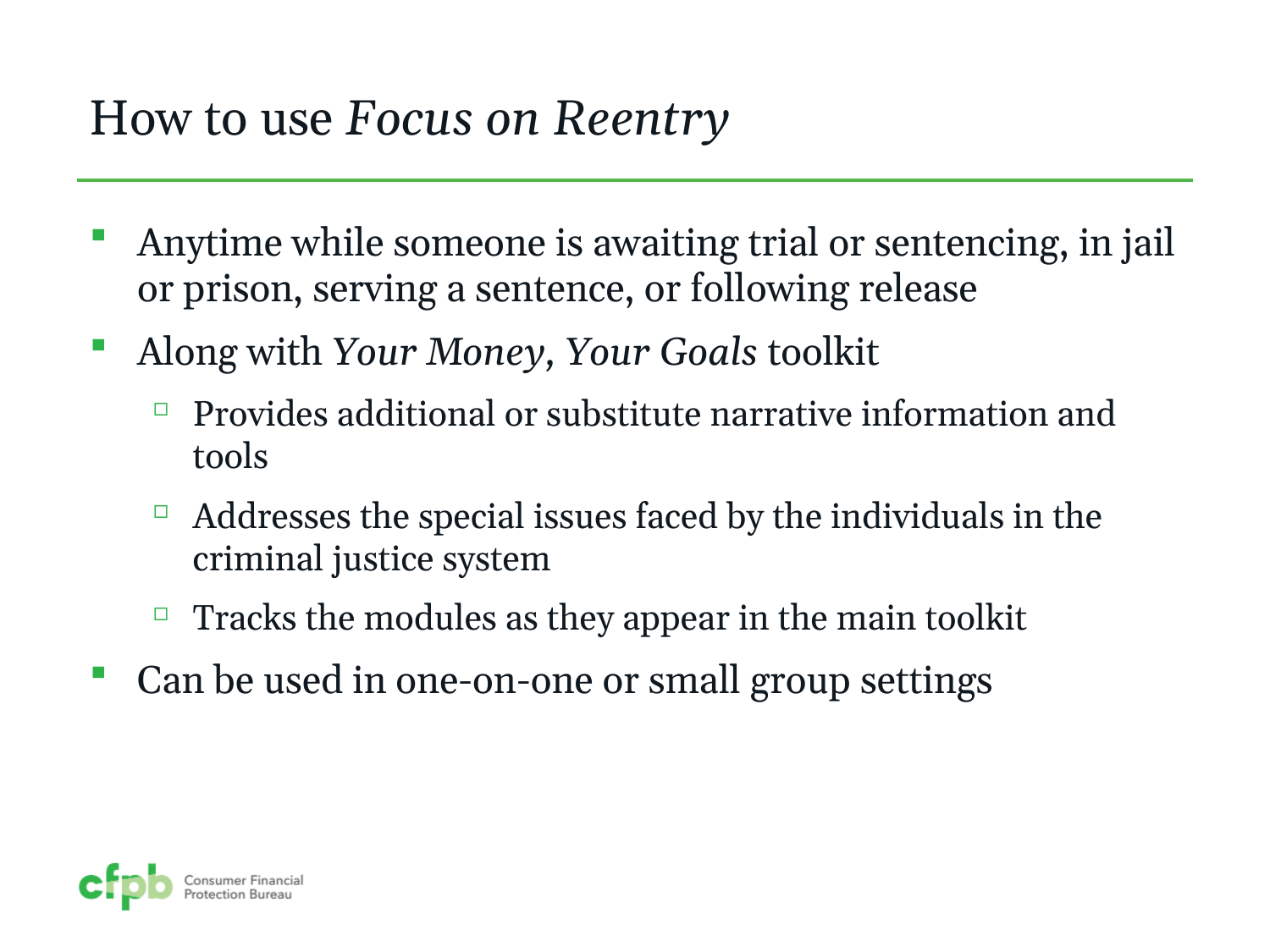

# How to use Focus on Reentry
Anytime while someone is awaiting trial or sentencing, in jail or prison, serving a sentence, or following release
Along with Your Money, Your Goals toolkit
Provides additional or substitute narrative information and tools
Addresses the special issues faced by the individuals in the criminal justice system
Tracks the modules as they appear in the main toolkit
Can be used in one-on-one or small group settings